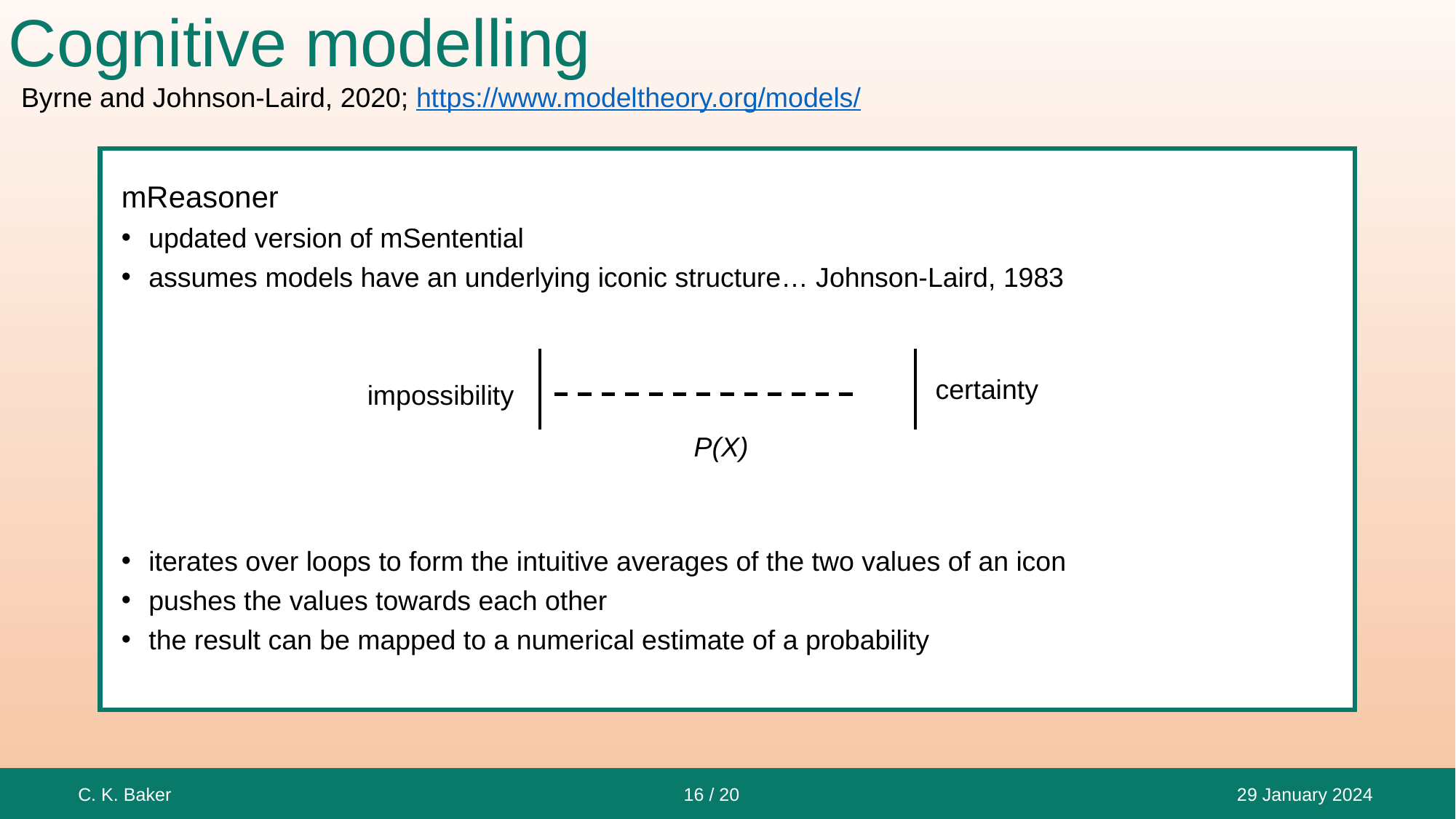

# Cognitive modelling
Byrne and Johnson-Laird, 2020; https://www.modeltheory.org/models/
mReasoner
updated version of mSentential
assumes models have an underlying iconic structure… Johnson-Laird, 1983

iterates over loops to form the intuitive averages of the two values of an icon
pushes the values towards each other
the result can be mapped to a numerical estimate of a probability

certainty
impossibility
P(X)
C. K. Baker                                                                                                     16 / 20                                                                                                  29 January 2024